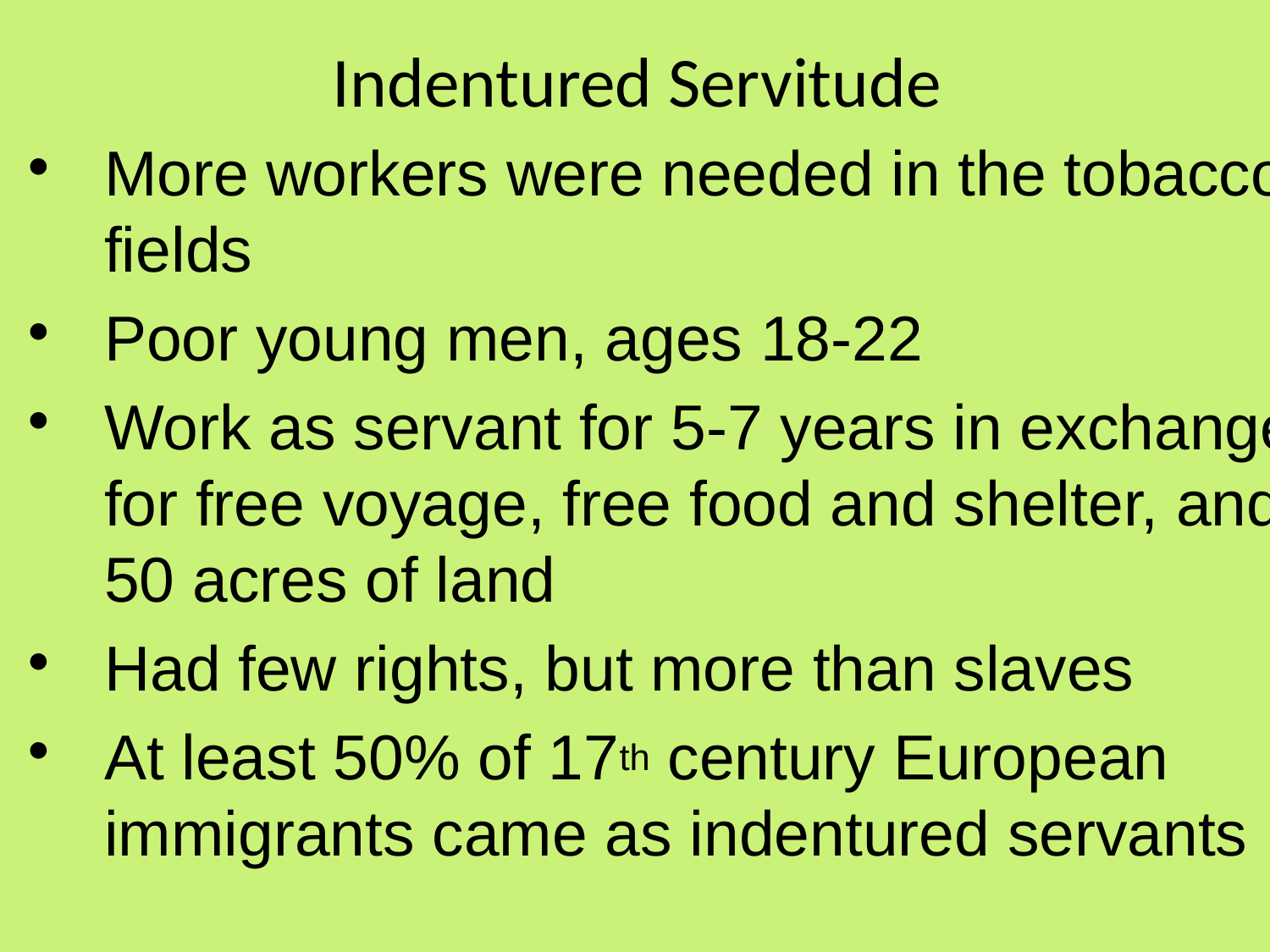

Indentured Servitude
More workers were needed in the tobacco fields
Poor young men, ages 18-22
Work as servant for 5-7 years in exchange for free voyage, free food and shelter, and 50 acres of land
Had few rights, but more than slaves
At least 50% of 17th century European immigrants came as indentured servants